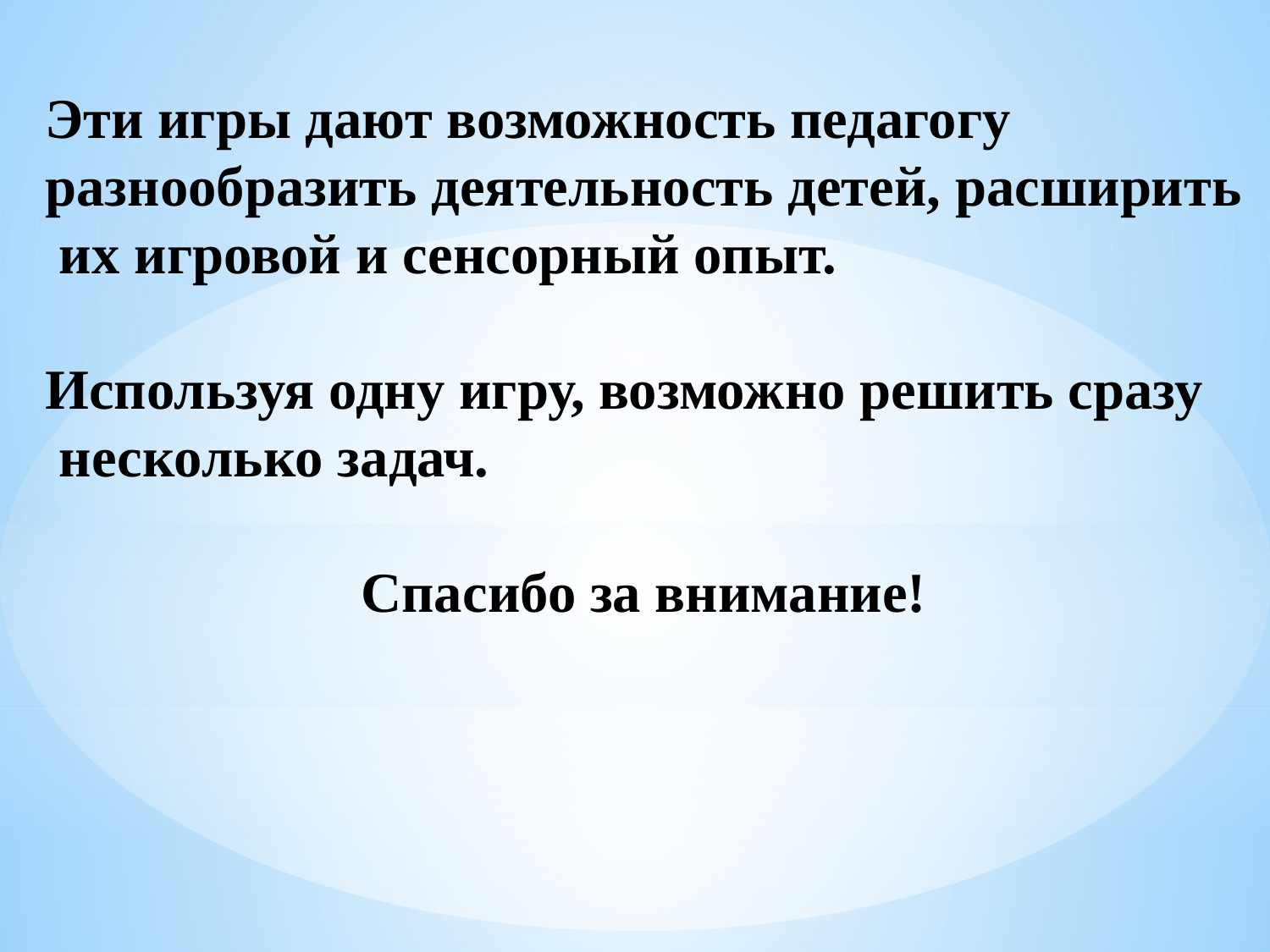

Эти игры дают возможность педагогу
разнообразить деятельность детей, расширить
 их игровой и сенсорный опыт.

Используя одну игру, возможно решить сразу
 несколько задач.

Спасибо за внимание!